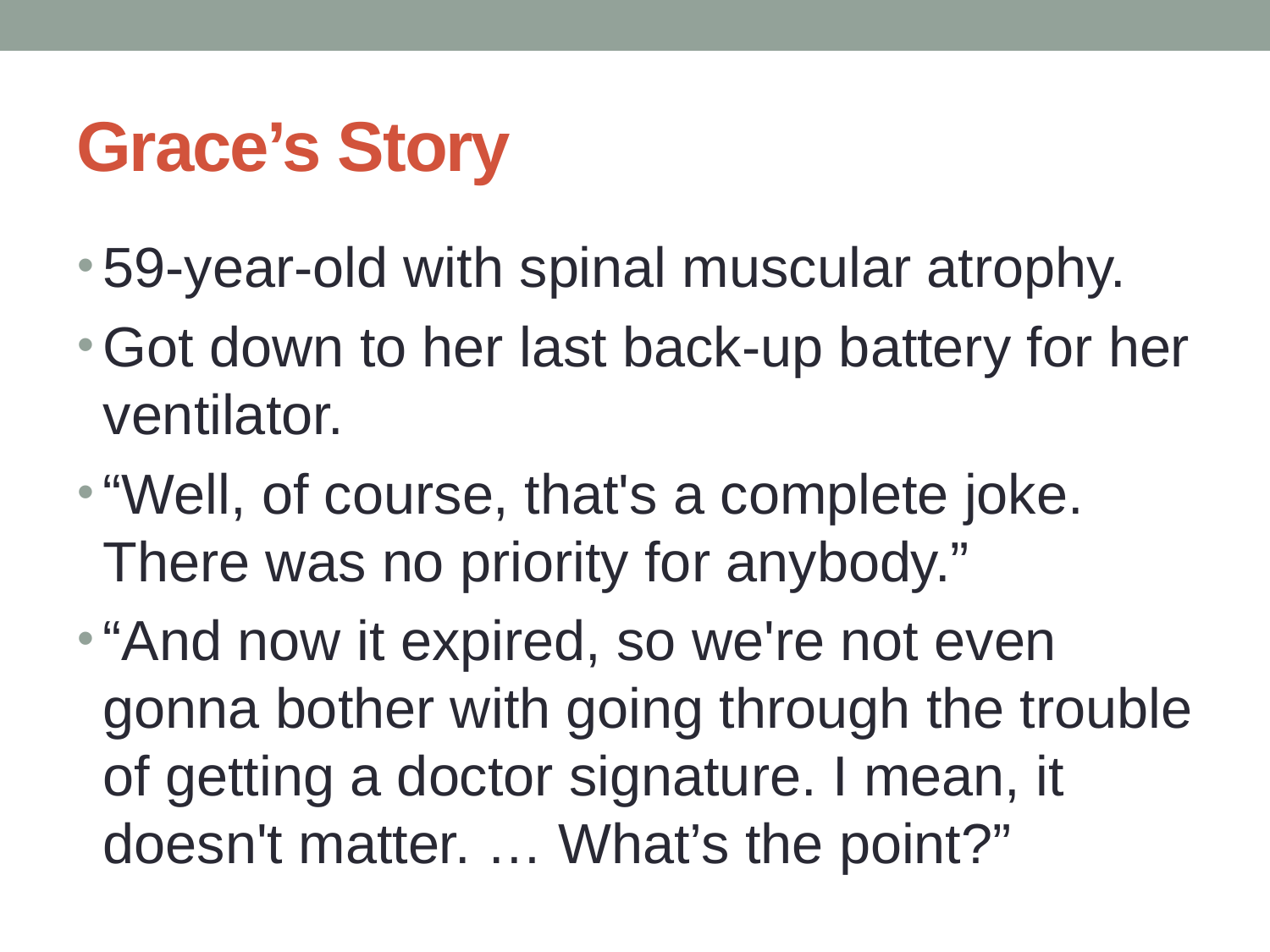

# Grace’s Story
59-year-old with spinal muscular atrophy.
Got down to her last back-up battery for her ventilator.
“Well, of course, that's a complete joke. There was no priority for anybody.”
“And now it expired, so we're not even gonna bother with going through the trouble of getting a doctor signature. I mean, it doesn't matter. … What’s the point?”